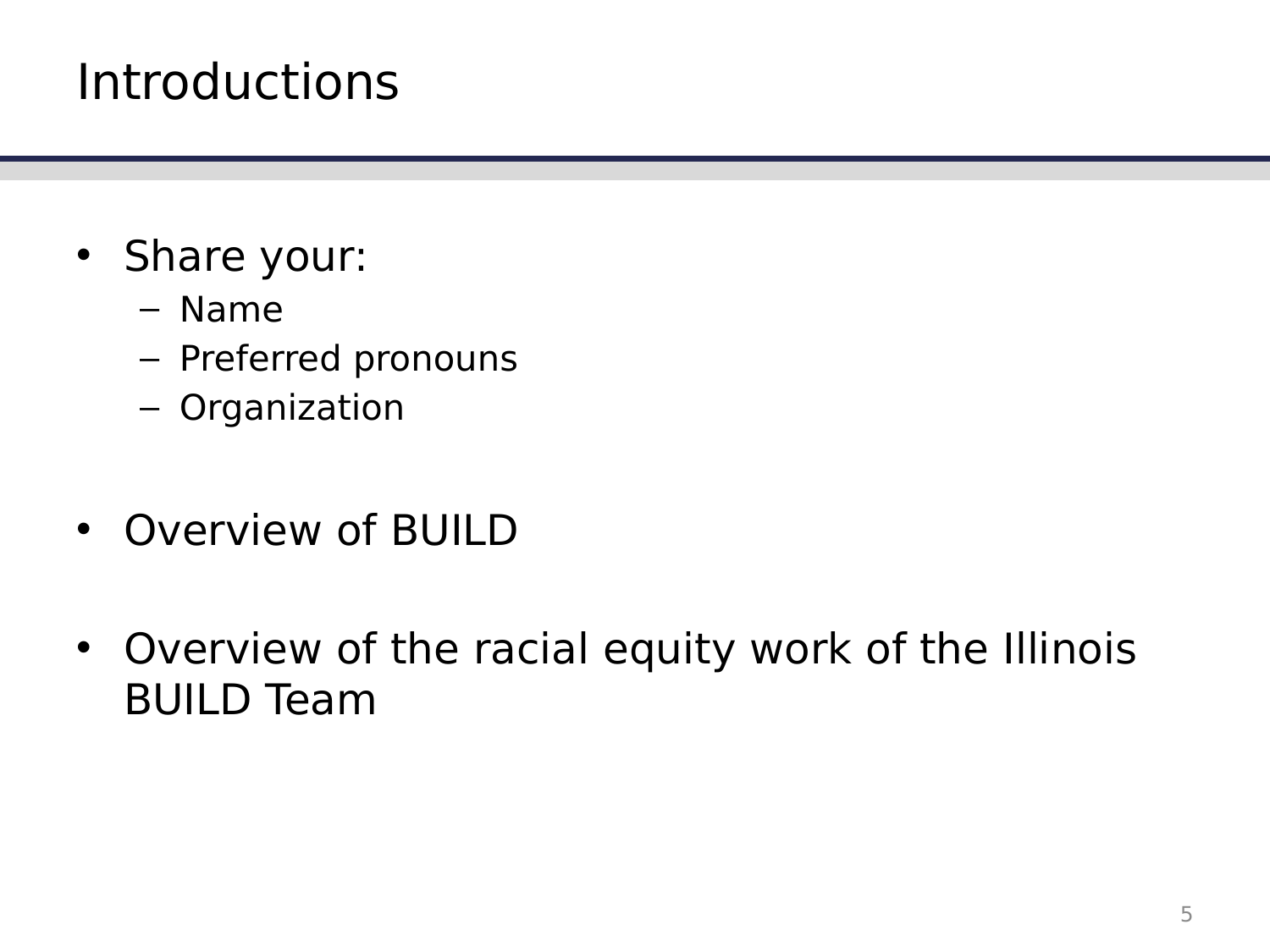

# Introductions
Share your:
Name
Preferred pronouns
Organization

Overview of BUILD

Overview of the racial equity work of the Illinois BUILD Team
5